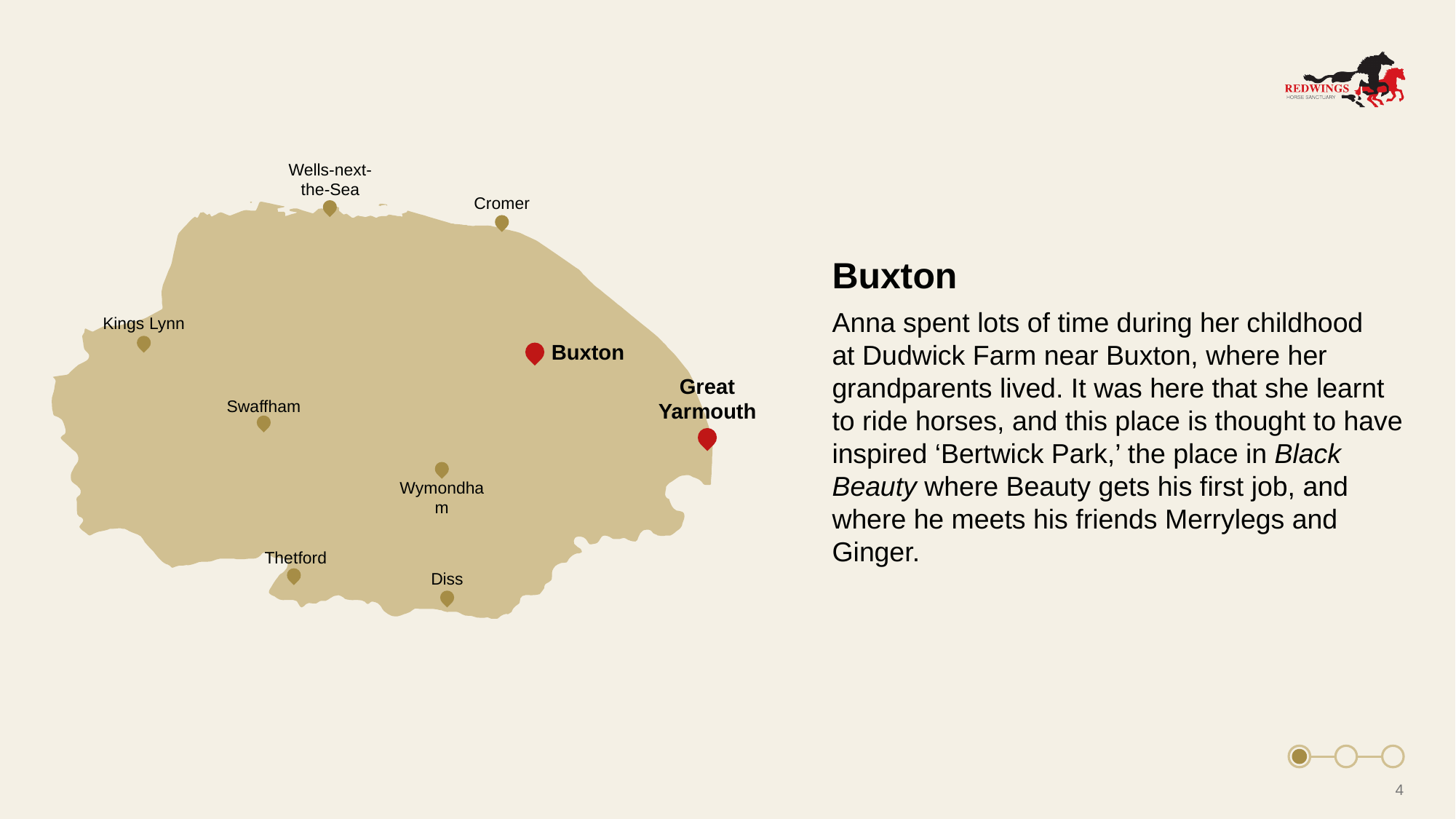

Wells-next-the-Sea

Cromer

Buxton
Anna spent lots of time during her childhood
at Dudwick Farm near Buxton, where her grandparents lived. It was here that she learnt to ride horses, and this place is thought to have inspired ‘Bertwick Park,’ the place in Black Beauty where Beauty gets his first job, and where he meets his friends Merrylegs and Ginger.
Kings Lynn

Buxton

Great Yarmouth
Swaffham

Wymondham
Thetford

Diss

4